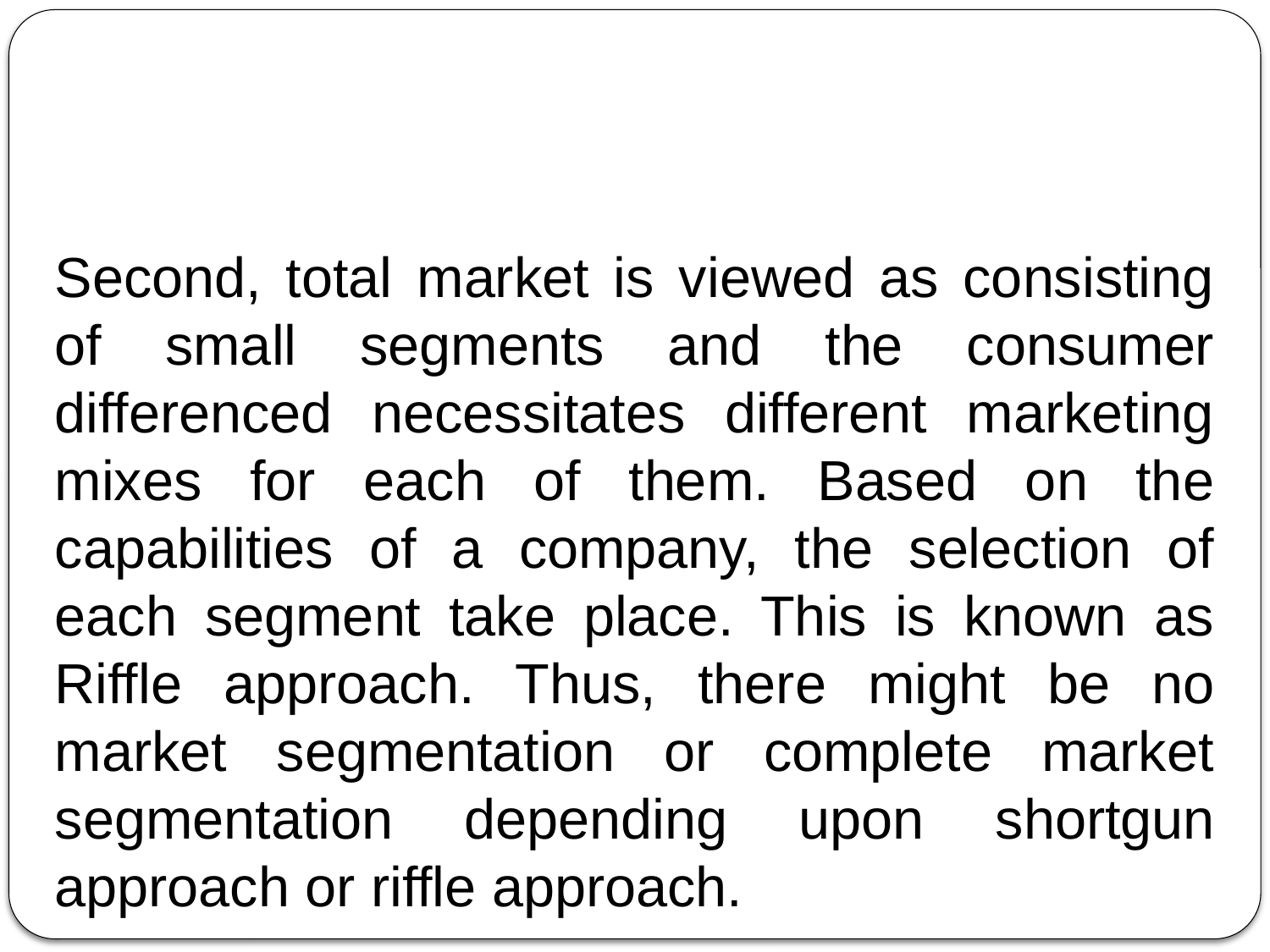

Second, total market is viewed as consisting of small segments and the consumer differenced necessitates different marketing mixes for each of them. Based on the capabilities of a company, the selection of each segment take place. This is known as Riffle approach. Thus, there might be no market segmentation or complete market segmentation depending upon shortgun approach or riffle approach.